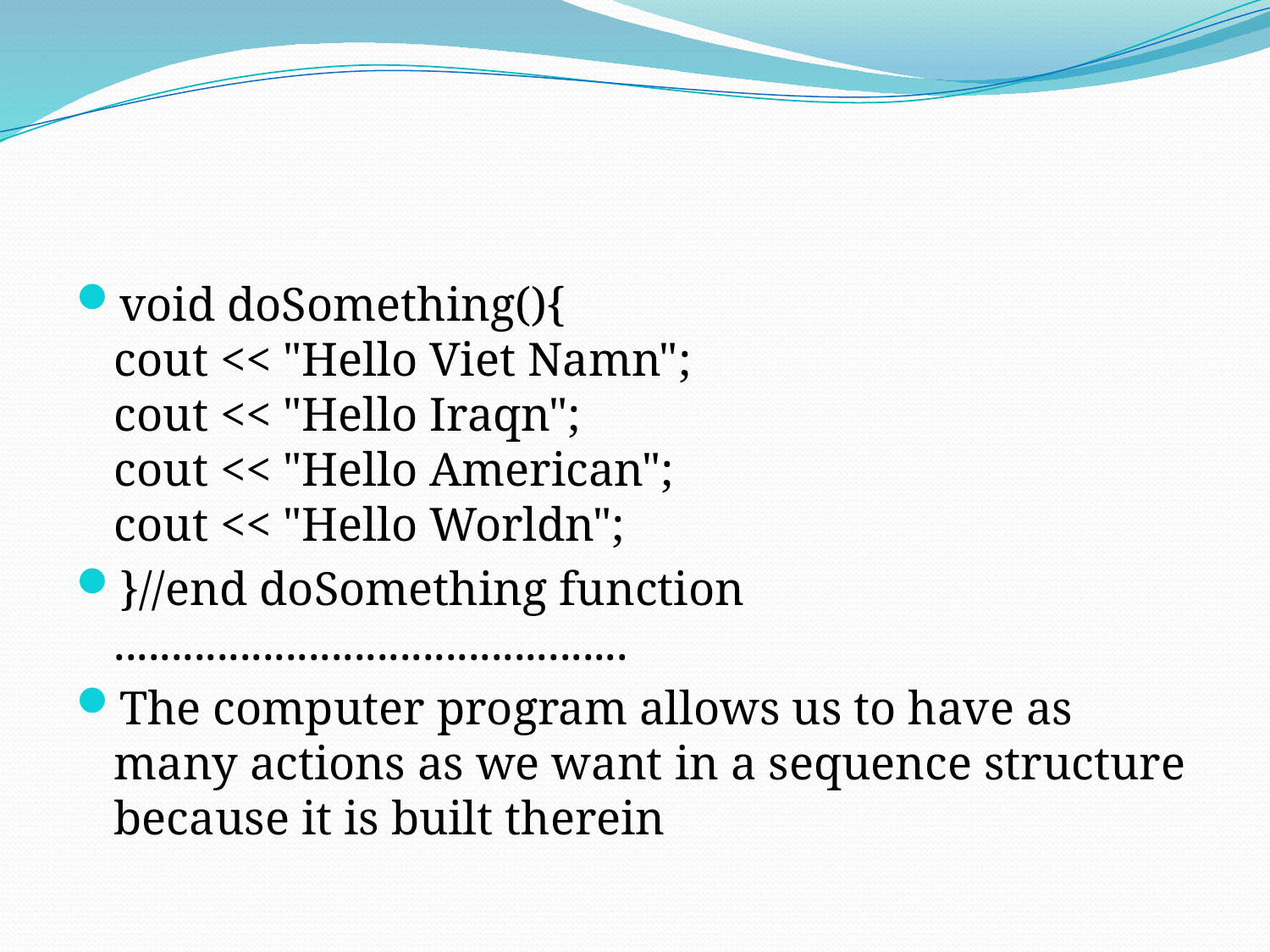

#
void doSomething(){
cout << "Hello Viet Namn";
cout << "Hello Iraqn";
cout << "Hello American";
cout << "Hello Worldn";
}//end doSomething function
.............................................
The computer program allows us to have as many actions as we want in a sequence structure because it is built therein